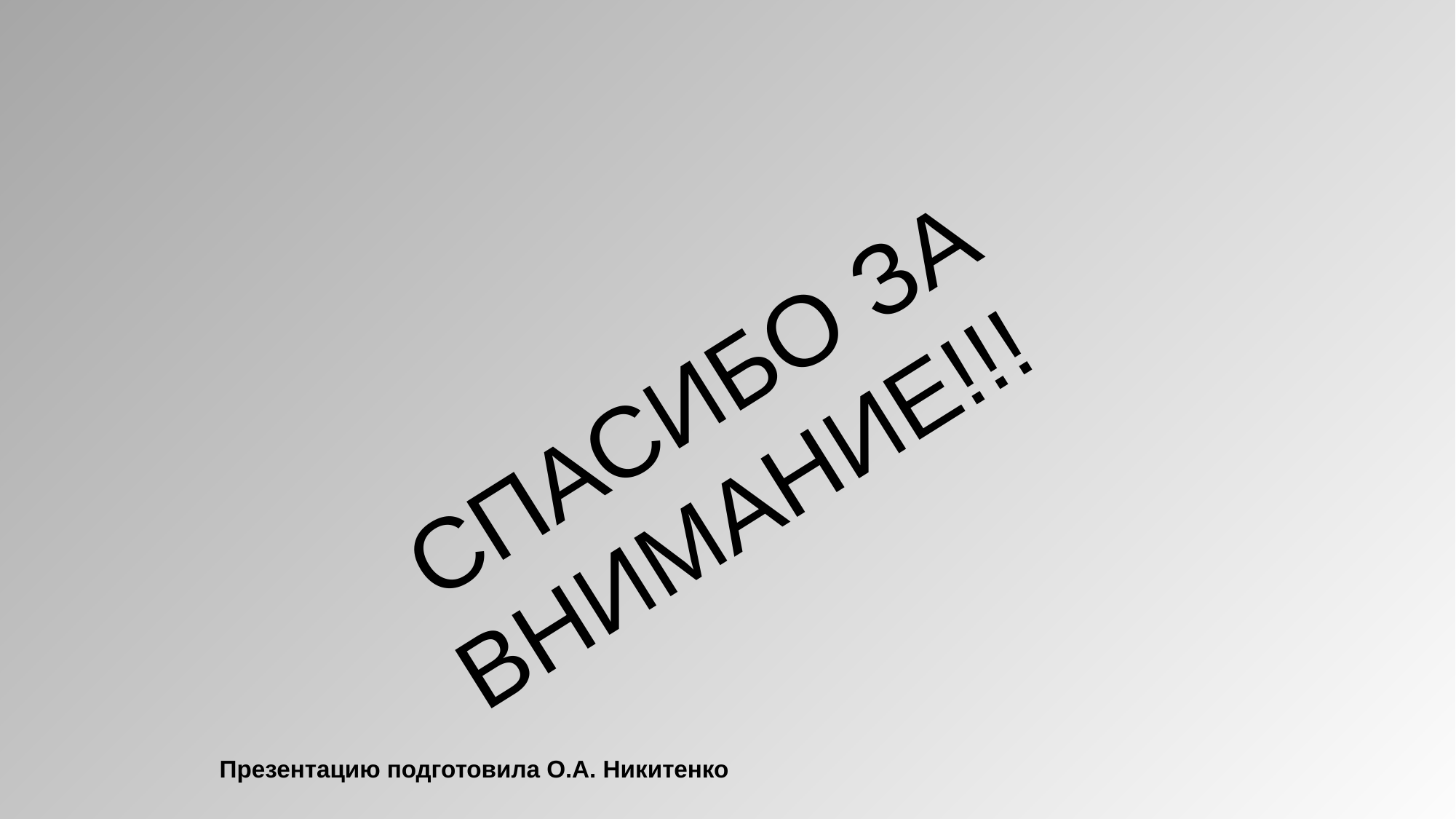

# Спасибо за внимание!!!
Презентацию подготовила О.А. Никитенко